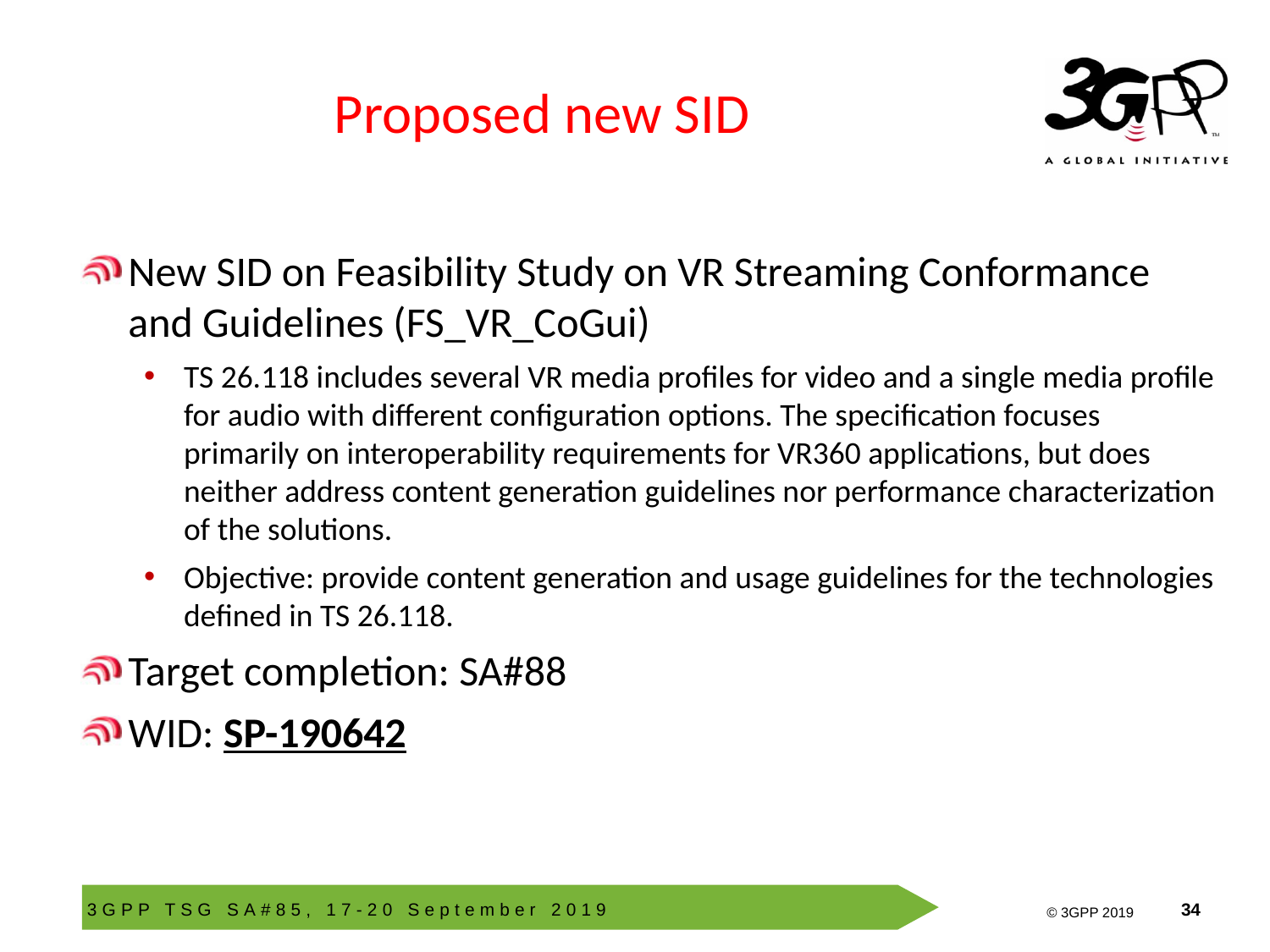

# Proposed new SID

New SID on Feasibility Study on VR Streaming Conformance and Guidelines (FS_VR_CoGui)
TS 26.118 includes several VR media profiles for video and a single media profile for audio with different configuration options. The specification focuses primarily on interoperability requirements for VR360 applications, but does neither address content generation guidelines nor performance characterization of the solutions.
Objective: provide content generation and usage guidelines for the technologies defined in TS 26.118.
Target completion: SA#88
WID: SP-190642